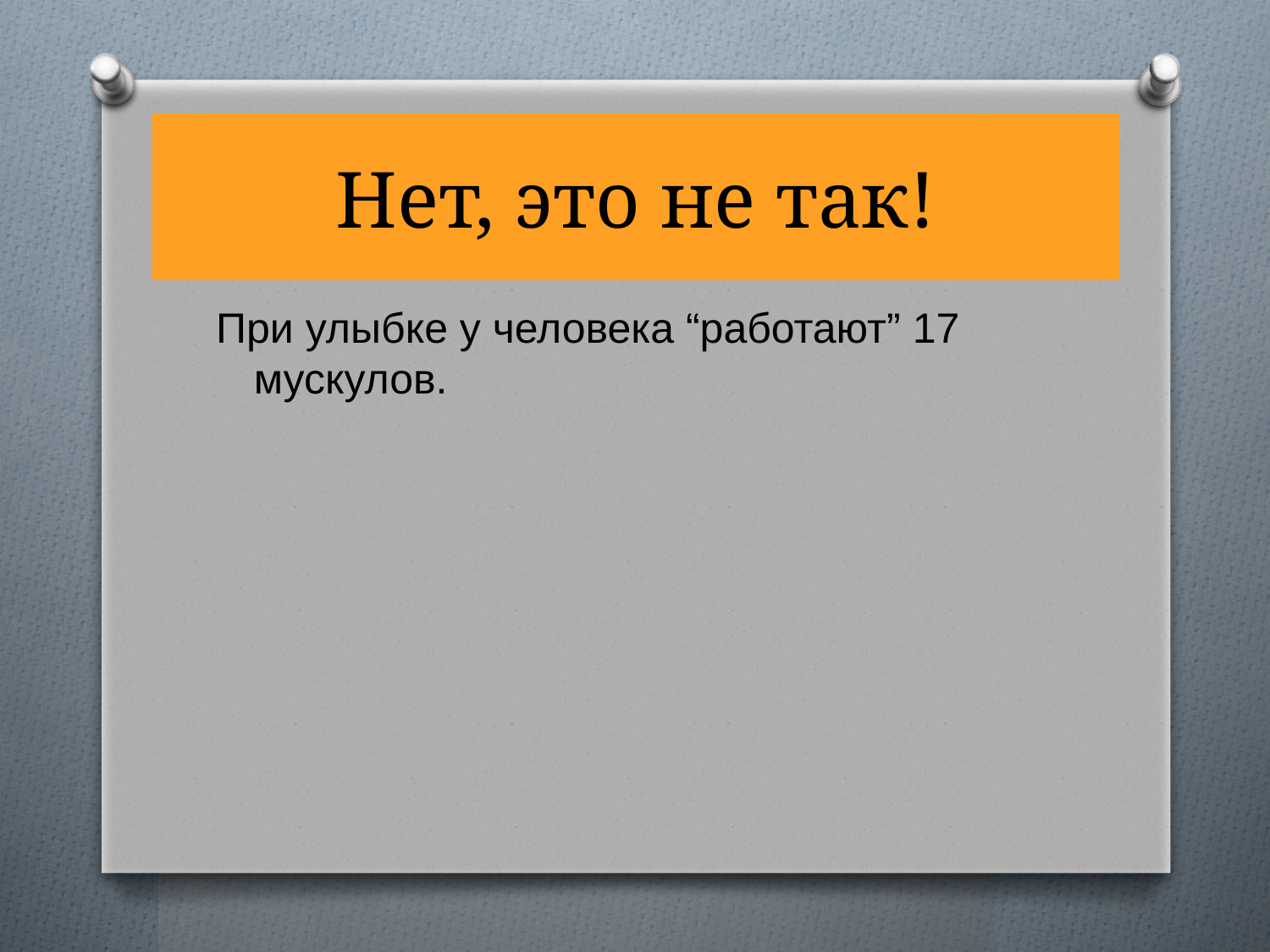

# Нет, это не так!
При улыбке у человека “работают” 17 мускулов.